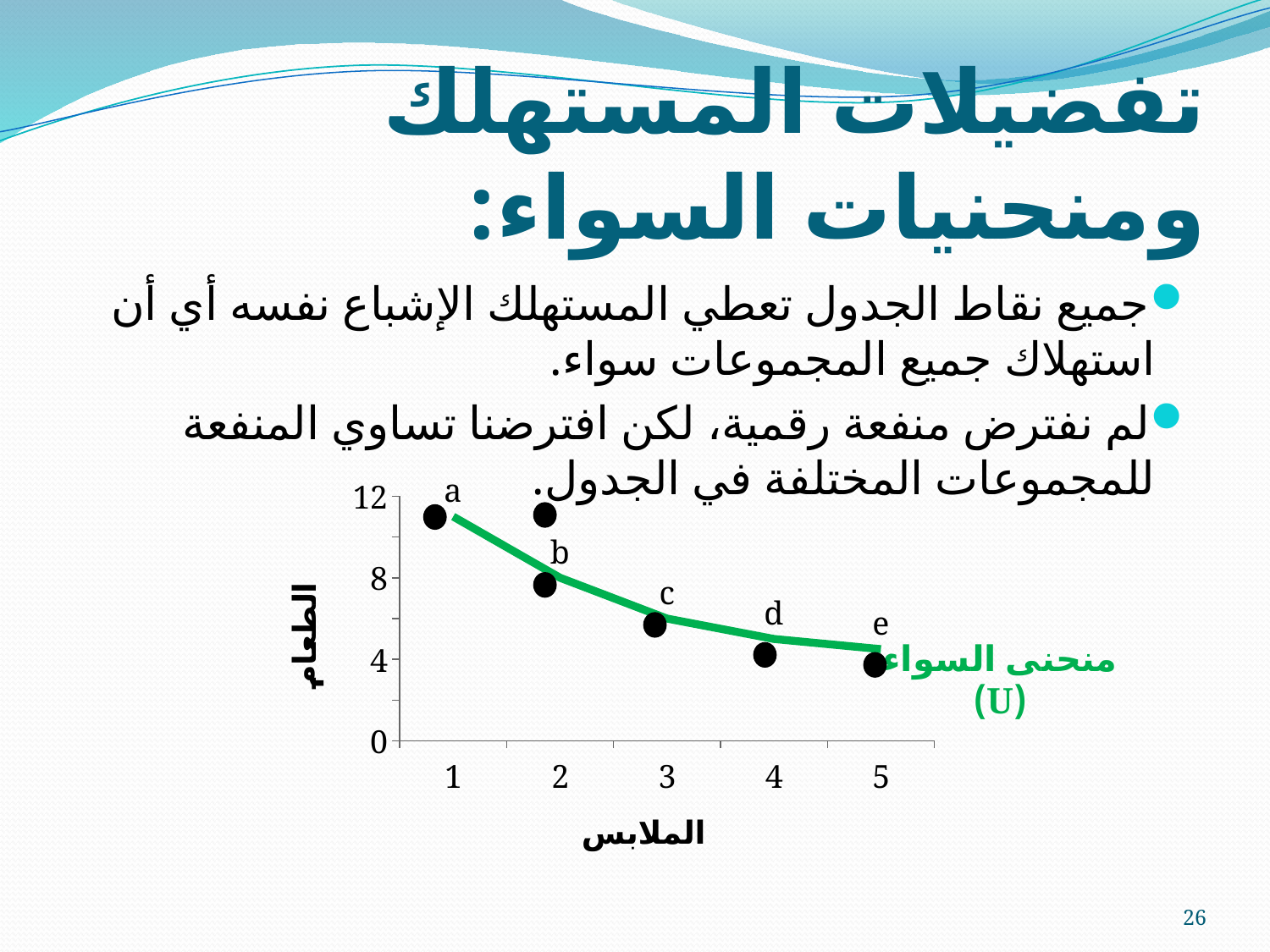

# تفضيلات المستهلك ومنحنيات السواء:
جميع نقاط الجدول تعطي المستهلك الإشباع نفسه أي أن استهلاك جميع المجموعات سواء.
لم نفترض منفعة رقمية، لكن افترضنا تساوي المنفعة للمجموعات المختلفة في الجدول.

### Chart

| Category | Series 1 |
|---|---|
| 1 | 11.0 |
| 2 | 8.0 |
| 3 | 6.0 |
| 4 | 5.0 |
| 5 | 4.5 |

منحنى السواء (U)

26